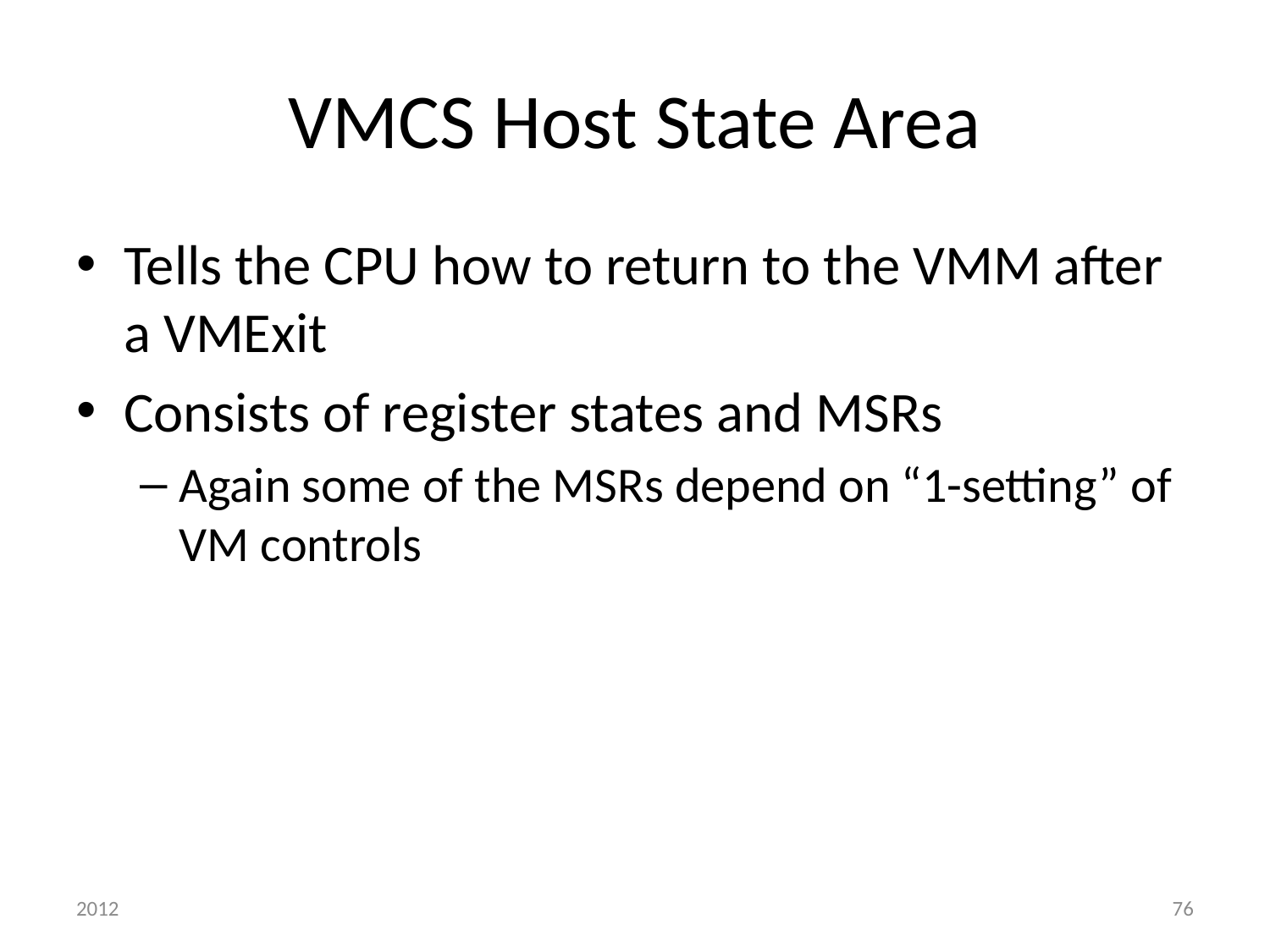

# VMCS Host State Area
Tells the CPU how to return to the VMM after a VMExit
Consists of register states and MSRs
Again some of the MSRs depend on “1-setting” of VM controls
2012

76